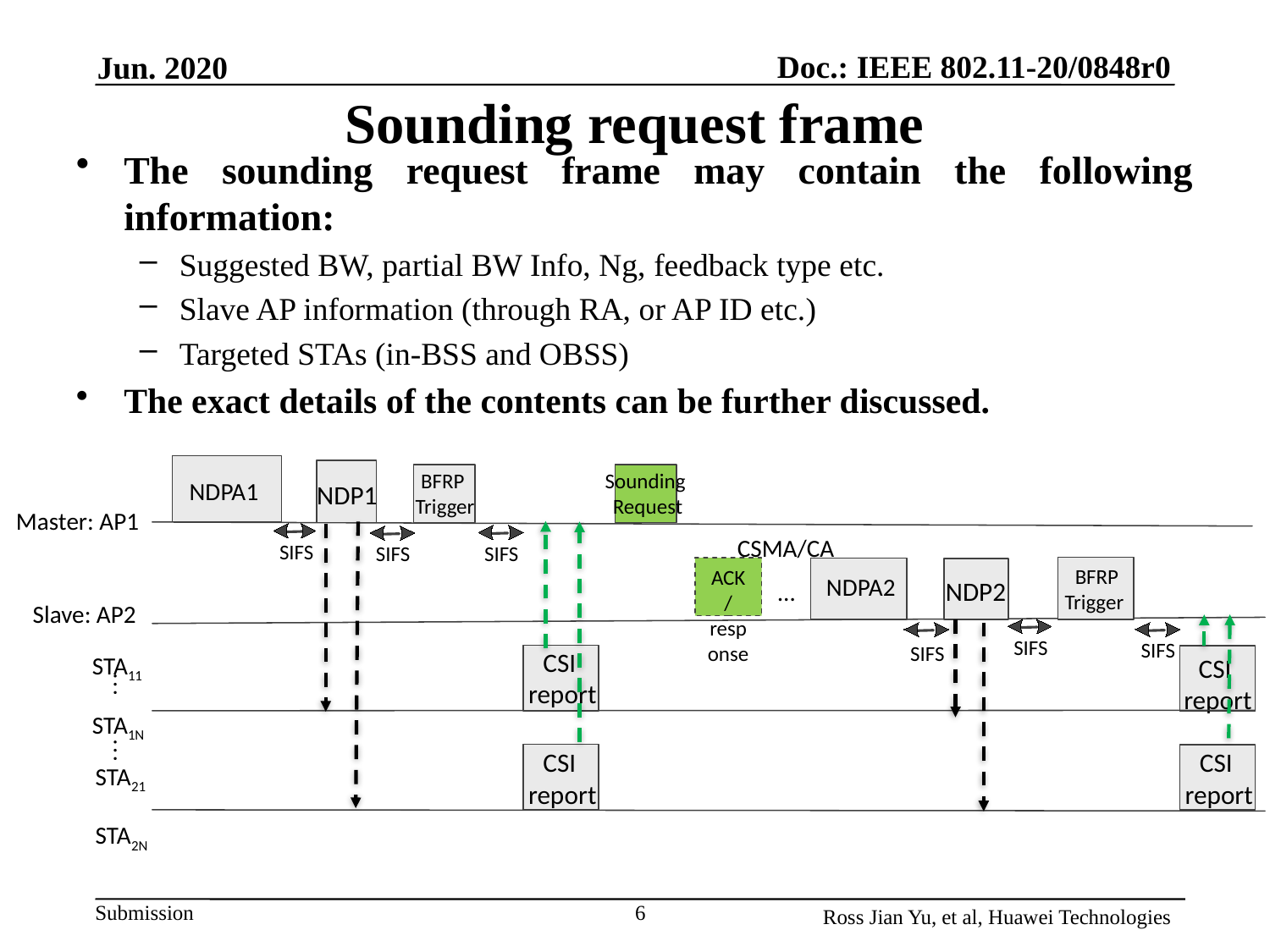

# Sounding request frame
The sounding request frame may contain the following information:
Suggested BW, partial BW Info, Ng, feedback type etc.
Slave AP information (through RA, or AP ID etc.)
Targeted STAs (in-BSS and OBSS)
The exact details of the contents can be further discussed.

BFRP
Trigger
Sounding
Request
NDPA1
NDP1
  Master: AP1

CSMA/CA

SIFS
SIFS
SIFS

ACK/response

BFRP
Trigger
NDPA2
NDP2
…
Slave: AP2

SIFS
SIFS
SIFS

CSI
report

STA11

STA1N
CSI
report
…

…

CSI
report
CSI
report
STA21

STA2N

6